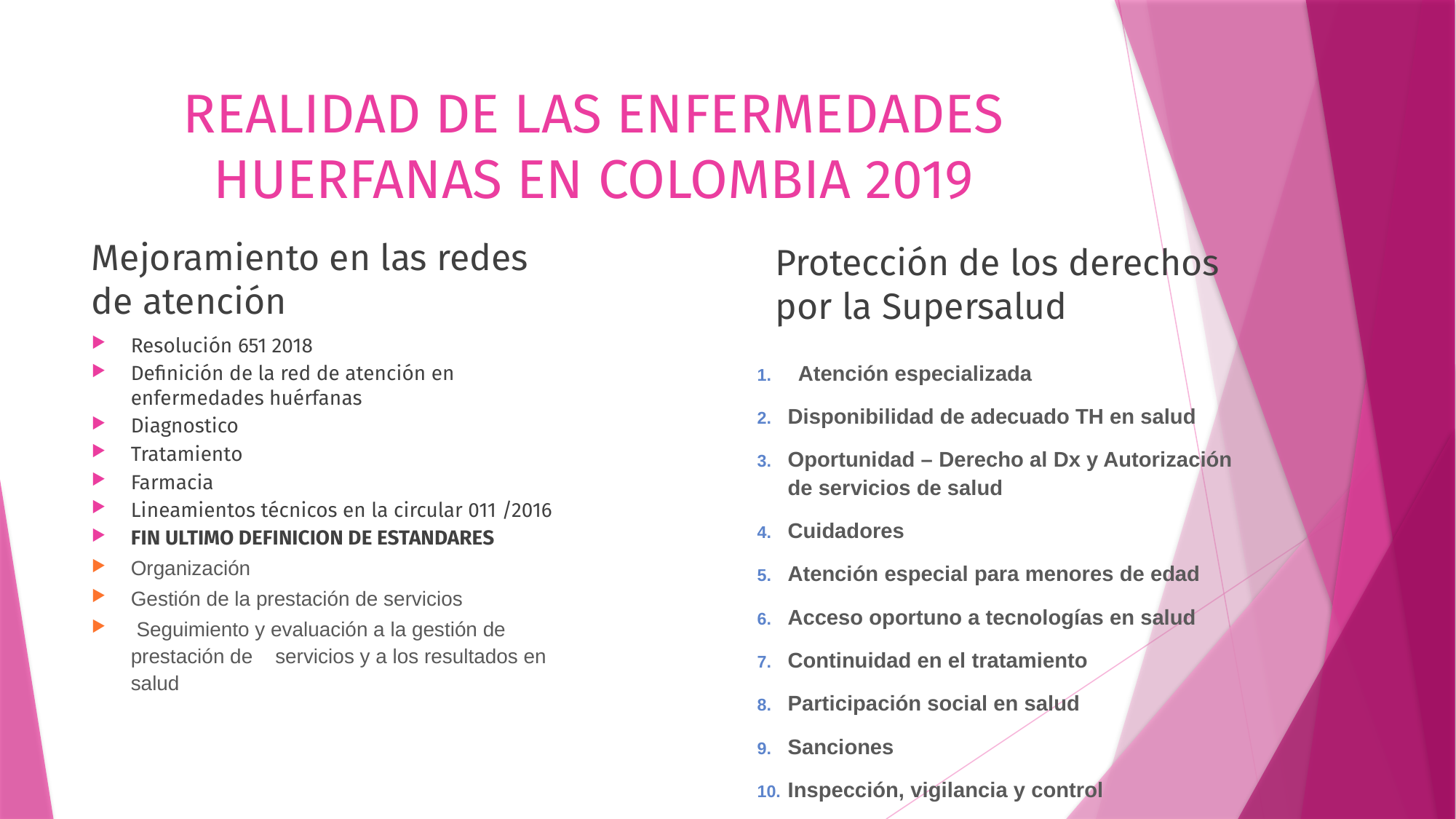

# REALIDAD DE LAS ENFERMEDADES HUERFANAS EN COLOMBIA 2019
Mejoramiento en las redes de atención
Protección de los derechos por la Supersalud
Resolución 651 2018
Definición de la red de atención en enfermedades huérfanas
Diagnostico
Tratamiento
Farmacia
Lineamientos técnicos en la circular 011 /2016
FIN ULTIMO DEFINICION DE ESTANDARES
Organización
Gestión de la prestación de servicios
 Seguimiento y evaluación a la gestión de prestación de    servicios y a los resultados en salud

Atención especializada
Disponibilidad de adecuado TH en salud
Oportunidad – Derecho al Dx y Autorización de servicios de salud
Cuidadores
Atención especial para menores de edad
Acceso oportuno a tecnologías en salud
Continuidad en el tratamiento
Participación social en salud
Sanciones
Inspección, vigilancia y control